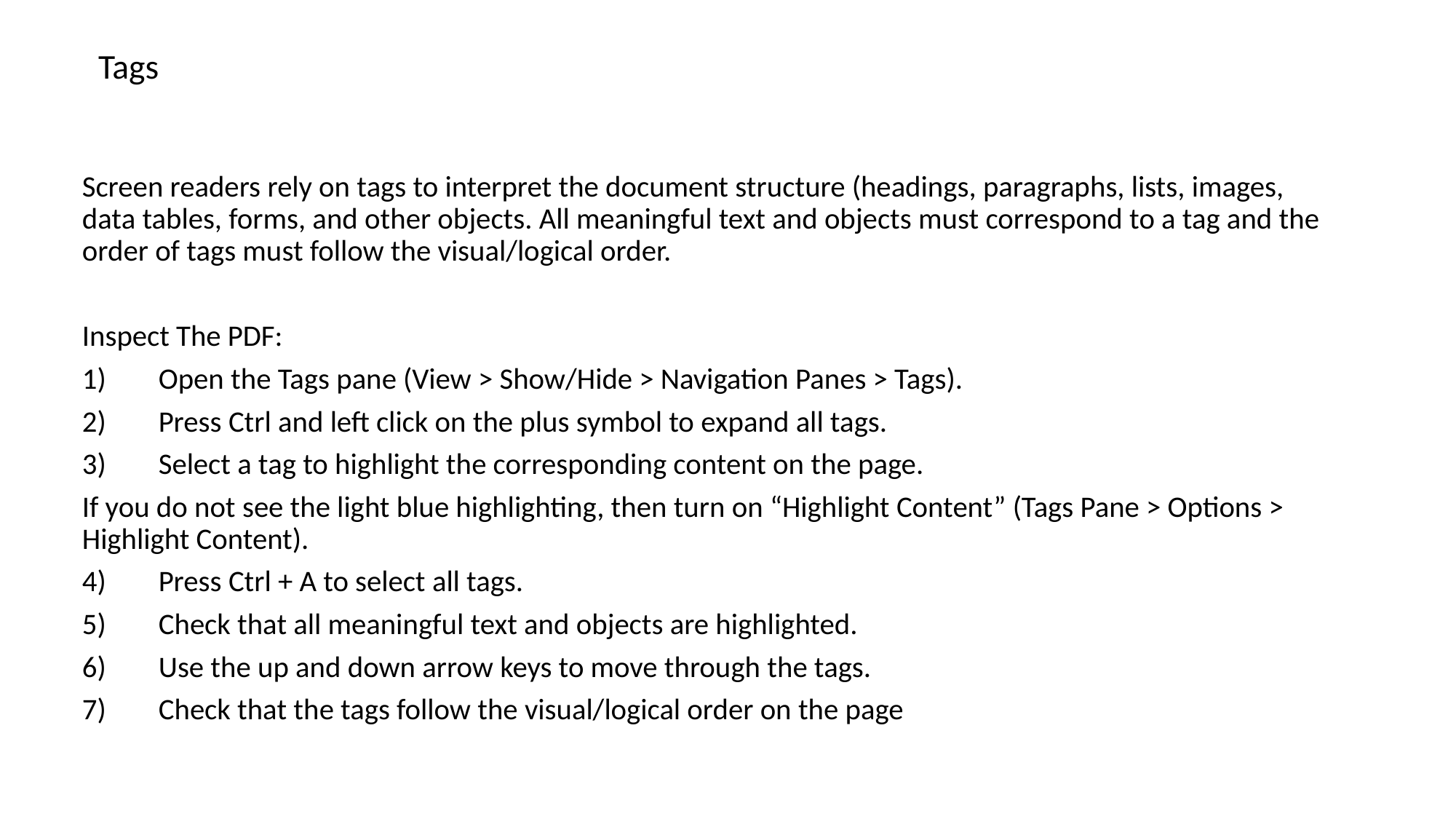

# Tags
Screen readers rely on tags to interpret the document structure (headings, paragraphs, lists, images, data tables, forms, and other objects. All meaningful text and objects must correspond to a tag and the order of tags must follow the visual/logical order.

Inspect The PDF:
1)	Open the Tags pane (View > Show/Hide > Navigation Panes > Tags).
2)	Press Ctrl and left click on the plus symbol to expand all tags.
3)	Select a tag to highlight the corresponding content on the page.
If you do not see the light blue highlighting, then turn on “Highlight Content” (Tags Pane > Options > Highlight Content).
4)	Press Ctrl + A to select all tags.
5)	Check that all meaningful text and objects are highlighted.
6)	Use the up and down arrow keys to move through the tags.
7)	Check that the tags follow the visual/logical order on the page